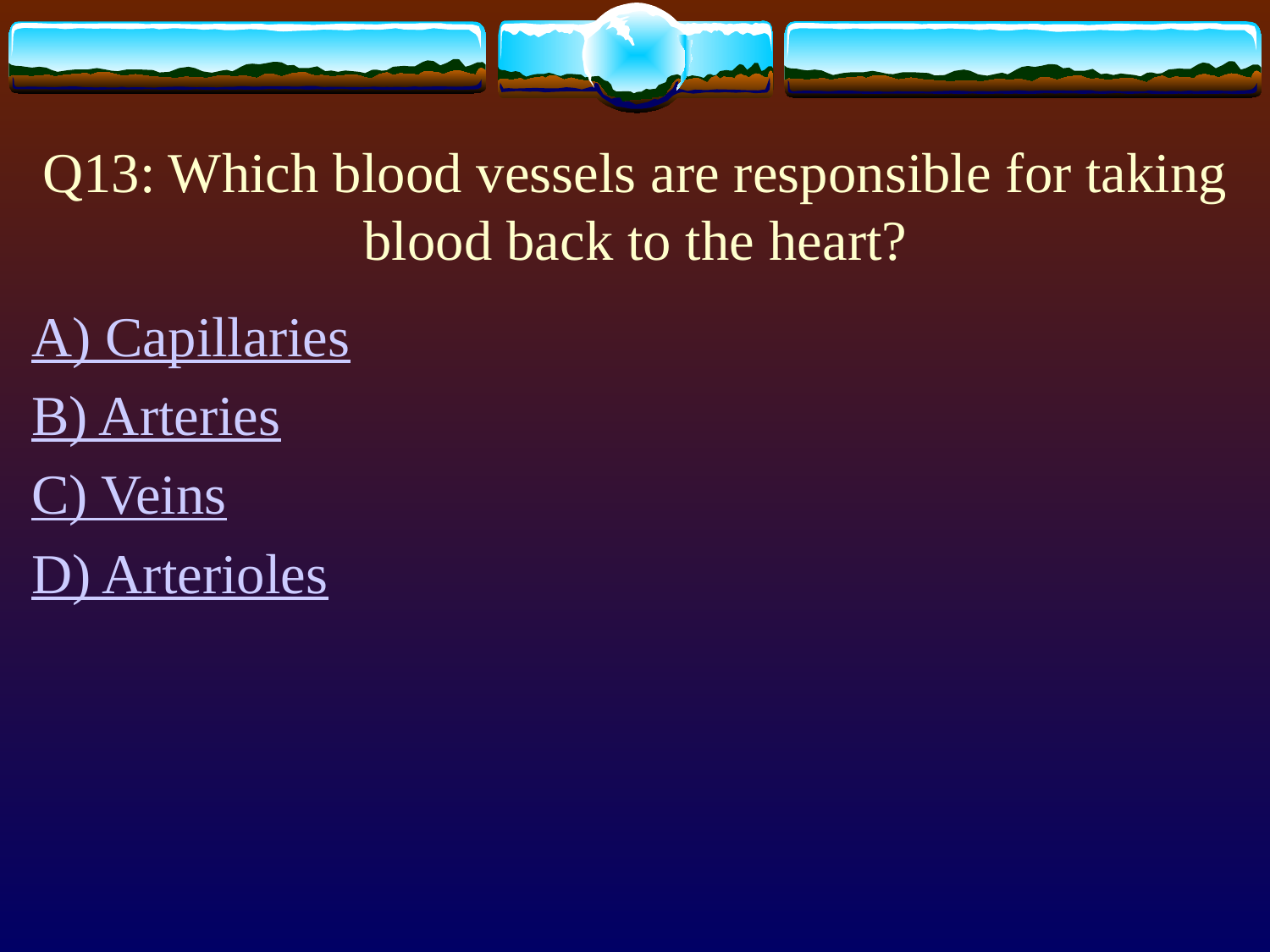

# Q13: Which blood vessels are responsible for taking blood back to the heart?
A) Capillaries
B) Arteries
C) Veins
D) Arterioles